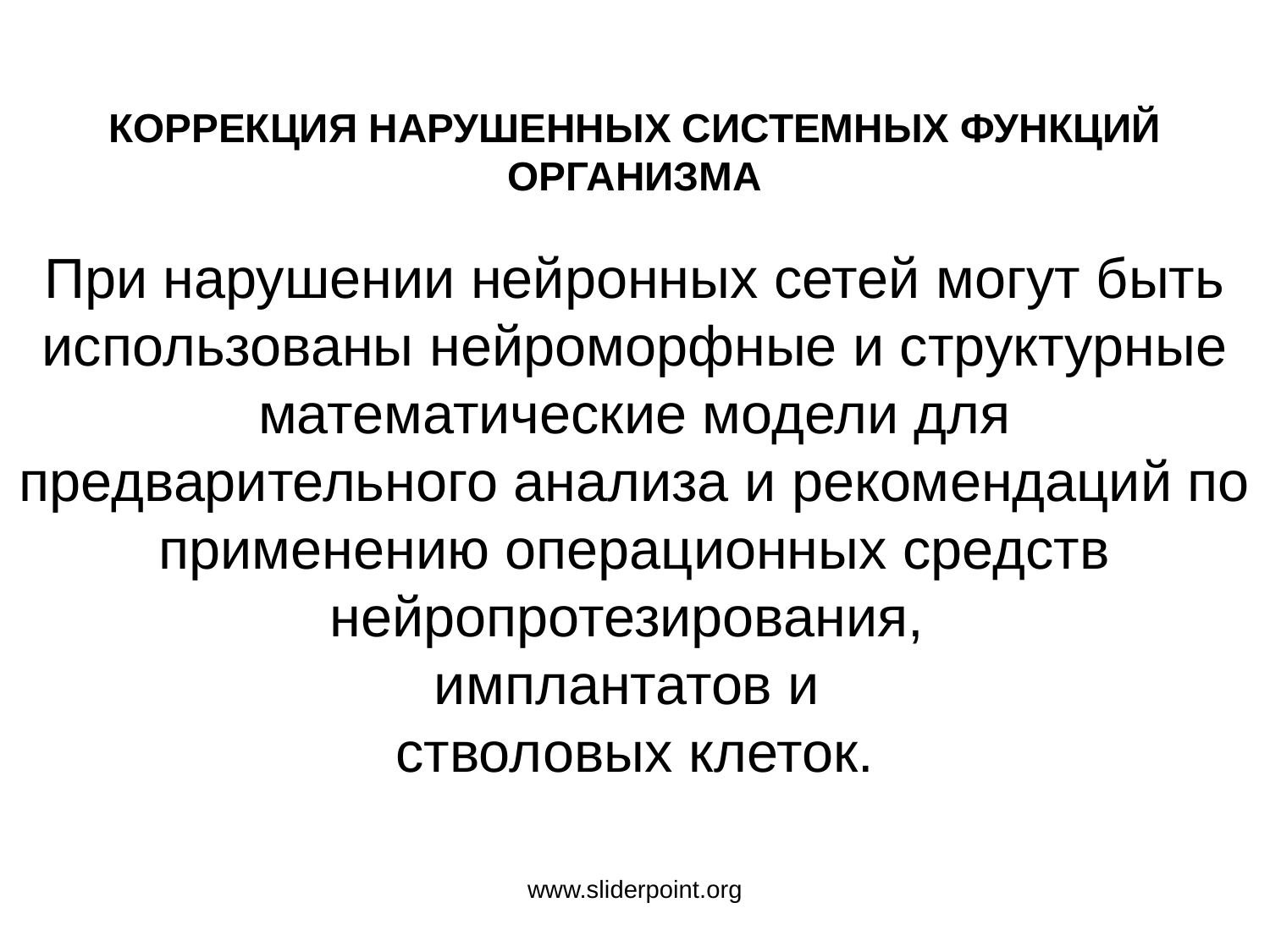

# КОРРЕКЦИЯ НАРУШЕННЫХ СИСТЕМНЫХ ФУНКЦИЙ ОРГАНИЗМА
При нарушении нейронных сетей могут быть использованы нейроморфные и структурные математические модели для предварительного анализа и рекомендаций по применению операционных средств нейропротезирования,
имплантатов и
стволовых клеток.

www.sliderpoint.org